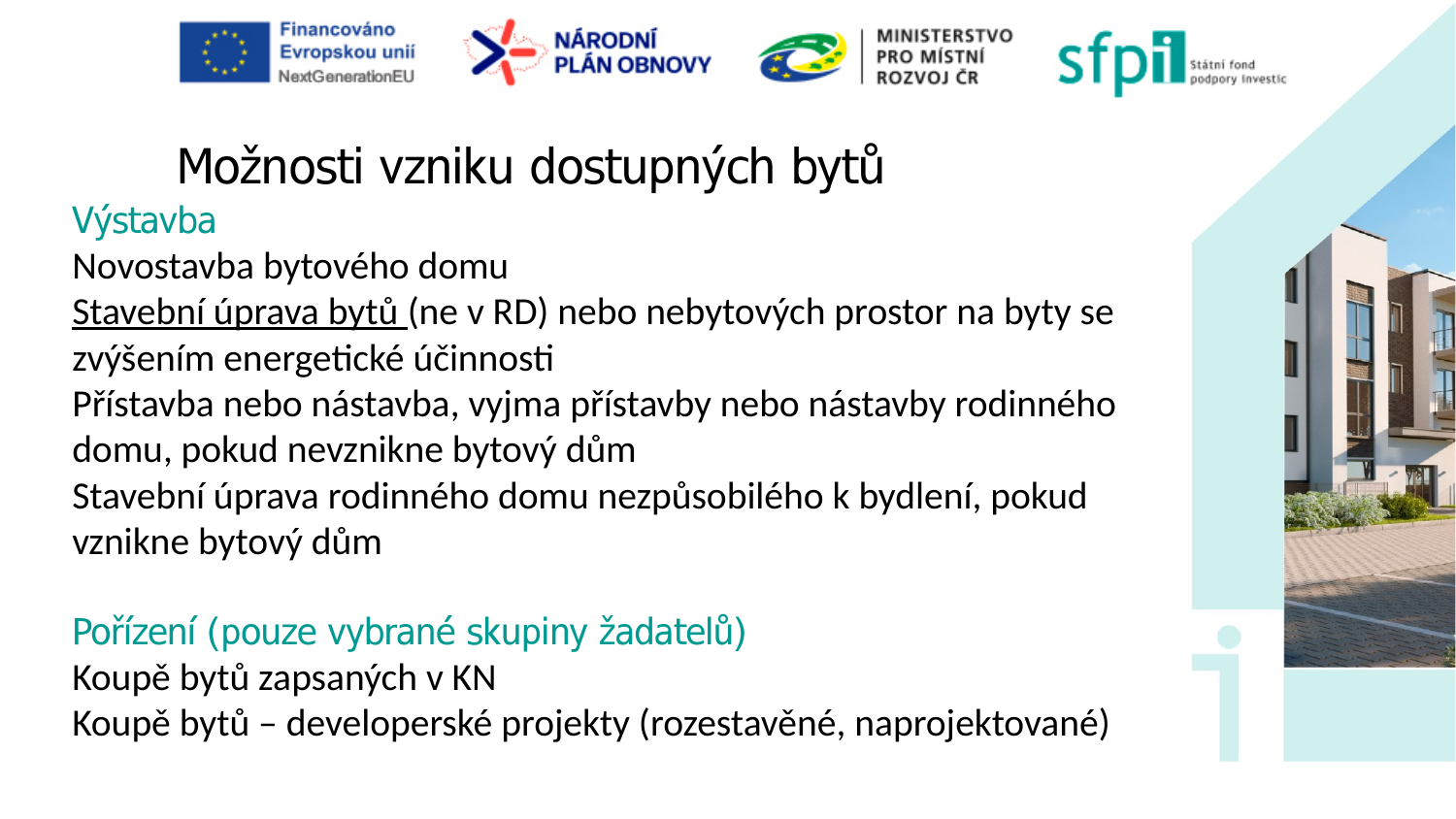

# Možnosti vzniku dostupných bytů
Výstavba
Novostavba bytového domu
Stavební úprava bytů (ne v RD) nebo nebytových prostor na byty se zvýšením energetické účinnosti
Přístavba nebo nástavba, vyjma přístavby nebo nástavby rodinného domu, pokud nevznikne bytový dům
Stavební úprava rodinného domu nezpůsobilého k bydlení, pokud vznikne bytový dům

Pořízení (pouze vybrané skupiny žadatelů)
Koupě bytů zapsaných v KN
Koupě bytů – developerské projekty (rozestavěné, naprojektované)